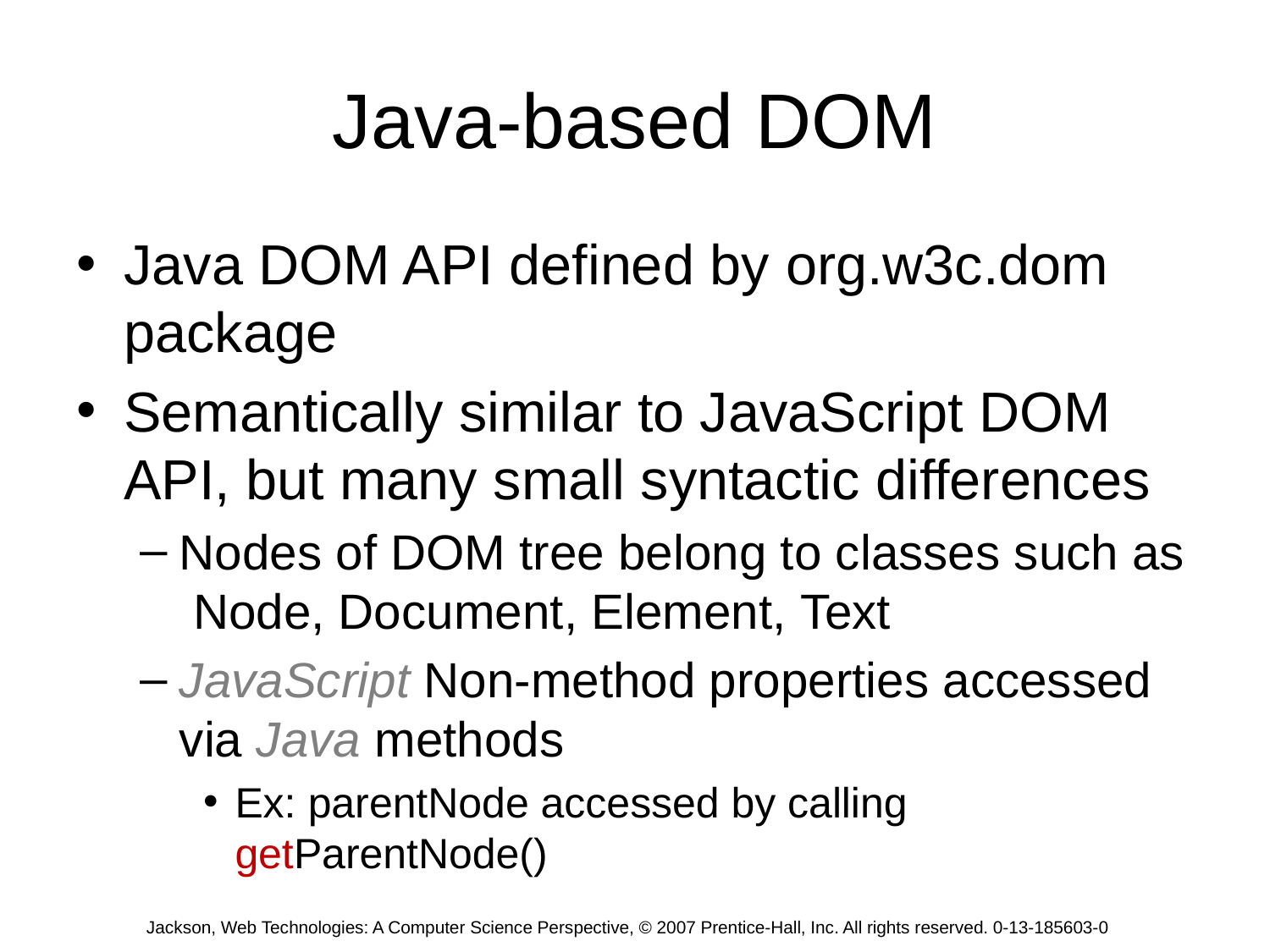

# Java-based DOM
Java DOM API defined by org.w3c.dom package
Semantically similar to JavaScript DOM API, but many small syntactic differences
Nodes of DOM tree belong to classes such as  Node, Document, Element, Text
JavaScript Non-method properties accessed via Java methods
Ex: parentNode accessed by calling getParentNode()
Jackson, Web Technologies: A Computer Science Perspective, © 2007 Prentice-Hall, Inc. All rights reserved. 0-13-185603-0